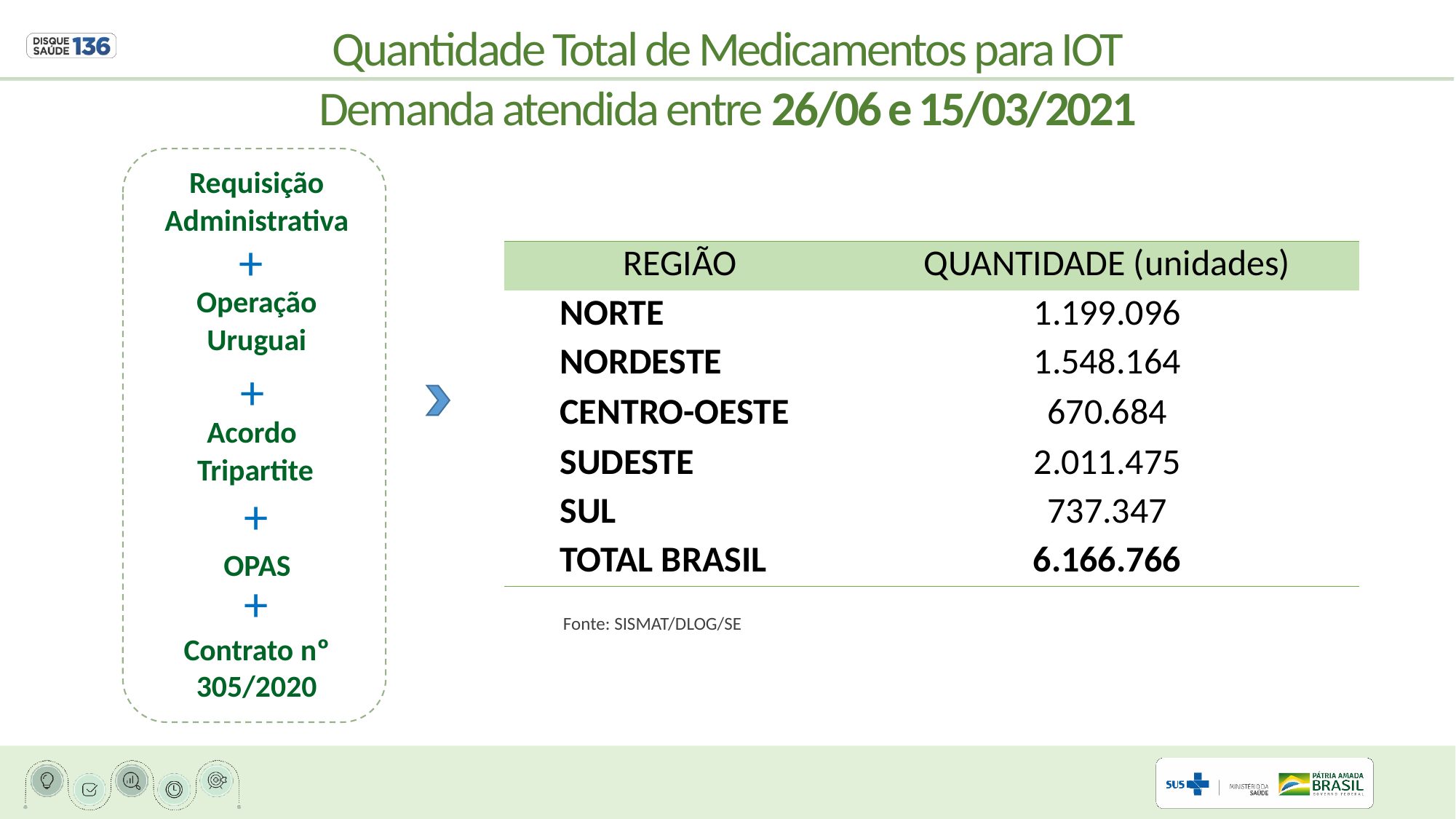

Quantidade Total de Medicamentos para IOT
Demanda atendida entre 26/06 e 15/03/2021

Requisição
Administrativa
+
| REGIÃO | QUANTIDADE (unidades) |
| --- | --- |
| NORTE | 1.199.096 |
| NORDESTE | 1.548.164 |
| CENTRO-OESTE | 670.684 |
| SUDESTE | 2.011.475 |
| SUL | 737.347 |
| TOTAL BRASIL | 6.166.766 |
Operação
Uruguai
+

Acordo
Tripartite
+
OPAS
+
Fonte: SISMAT/DLOG/SE
Contrato nº 305/2020